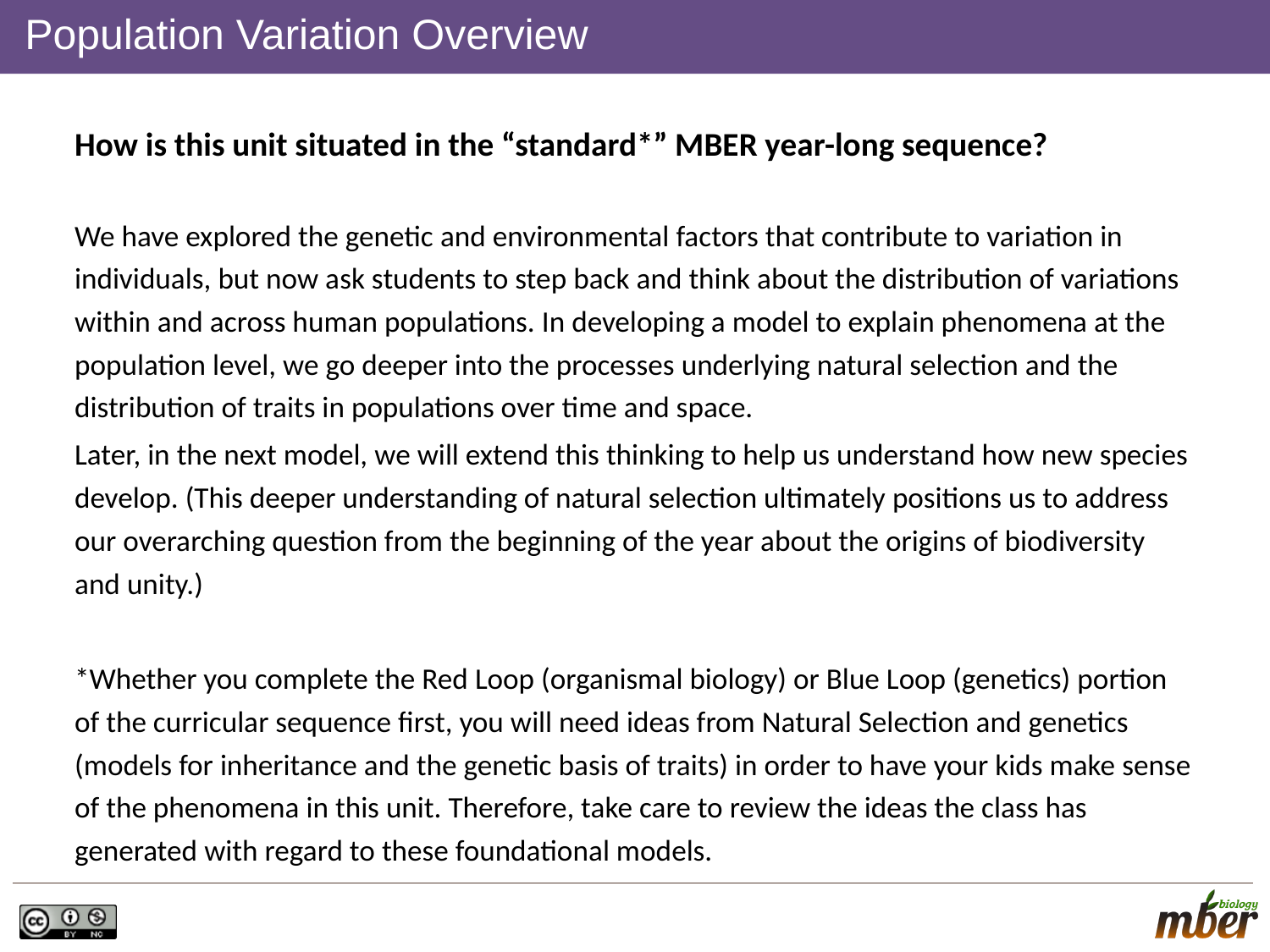

# Population Variation Overview
How is this unit situated in the “standard*” MBER year-long sequence?

We have explored the genetic and environmental factors that contribute to variation in individuals, but now ask students to step back and think about the distribution of variations within and across human populations. In developing a model to explain phenomena at the population level, we go deeper into the processes underlying natural selection and the distribution of traits in populations over time and space.
Later, in the next model, we will extend this thinking to help us understand how new species develop. (This deeper understanding of natural selection ultimately positions us to address our overarching question from the beginning of the year about the origins of biodiversity and unity.)

*Whether you complete the Red Loop (organismal biology) or Blue Loop (genetics) portion of the curricular sequence first, you will need ideas from Natural Selection and genetics (models for inheritance and the genetic basis of traits) in order to have your kids make sense of the phenomena in this unit. Therefore, take care to review the ideas the class has generated with regard to these foundational models.